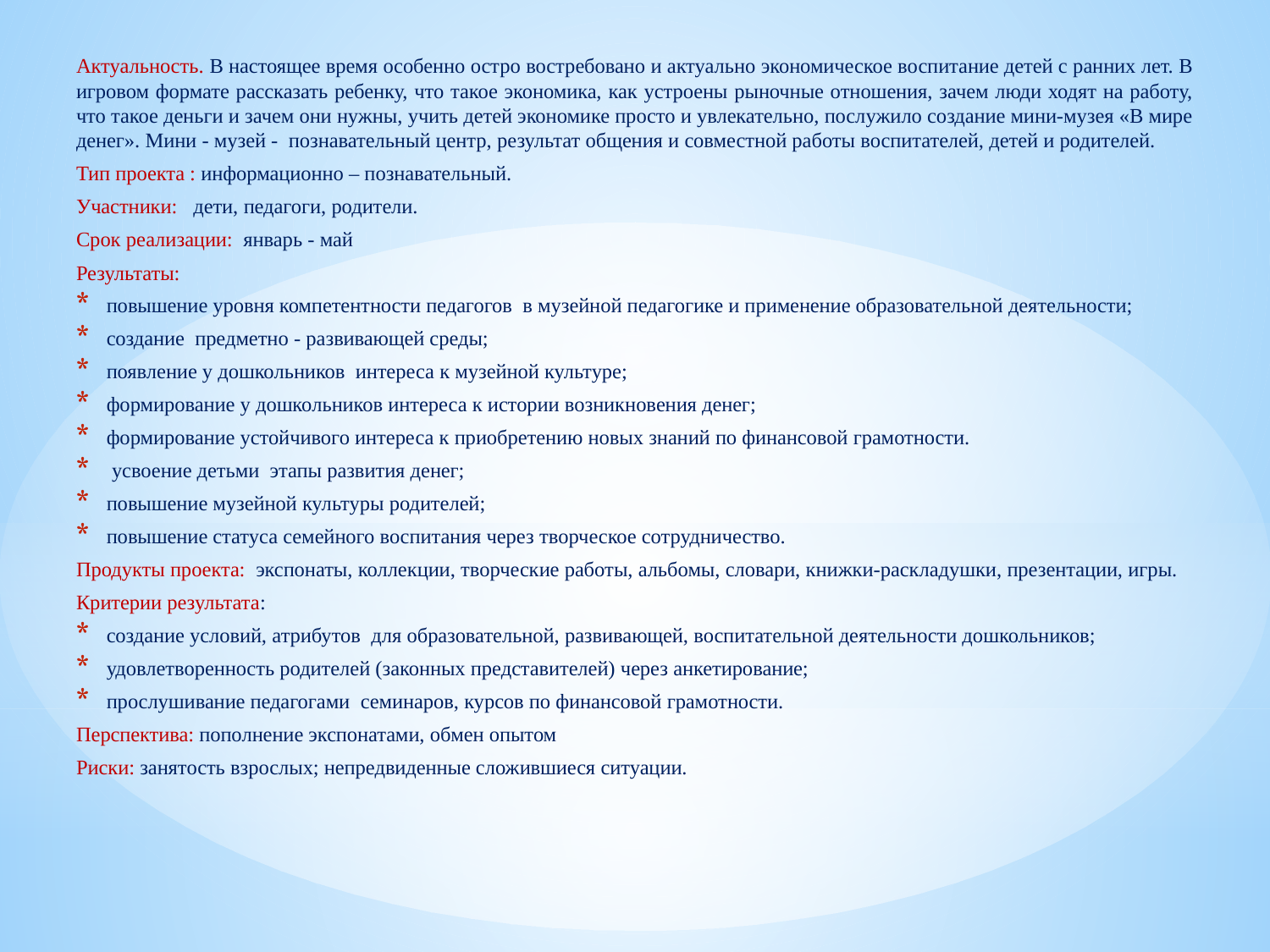

Актуальность. В настоящее время особенно остро востребовано и актуально экономическое воспитание детей с ранних лет. В игровом формате рассказать ребенку, что такое экономика, как устроены рыночные отношения, зачем люди ходят на работу, что такое деньги и зачем они нужны, учить детей экономике просто и увлекательно, послужило создание мини-музея «В мире денег». Мини - музей -  познавательный центр, результат общения и совместной работы воспитателей, детей и родителей.
Тип проекта : информационно – познавательный.
Участники:   дети, педагоги, родители.
Срок реализации:  январь - май
Результаты:
повышение уровня компетентности педагогов  в музейной педагогике и применение образовательной деятельности;
создание  предметно - развивающей среды;
появление у дошкольников  интереса к музейной культуре;
формирование у дошкольников интереса к истории возникновения денег;
формирование устойчивого интереса к приобретению новых знаний по финансовой грамотности.
 усвоение детьми  этапы развития денег;
повышение музейной культуры родителей;
повышение статуса семейного воспитания через творческое сотрудничество.
Продукты проекта:  экспонаты, коллекции, творческие работы, альбомы, словари, книжки-раскладушки, презентации, игры.
Критерии результата:
создание условий, атрибутов  для образовательной, развивающей, воспитательной деятельности дошкольников;
удовлетворенность родителей (законных представителей) через анкетирование;
прослушивание педагогами  семинаров, курсов по финансовой грамотности.
Перспектива: пополнение экспонатами, обмен опытом
Риски: занятость взрослых; непредвиденные сложившиеся ситуации.